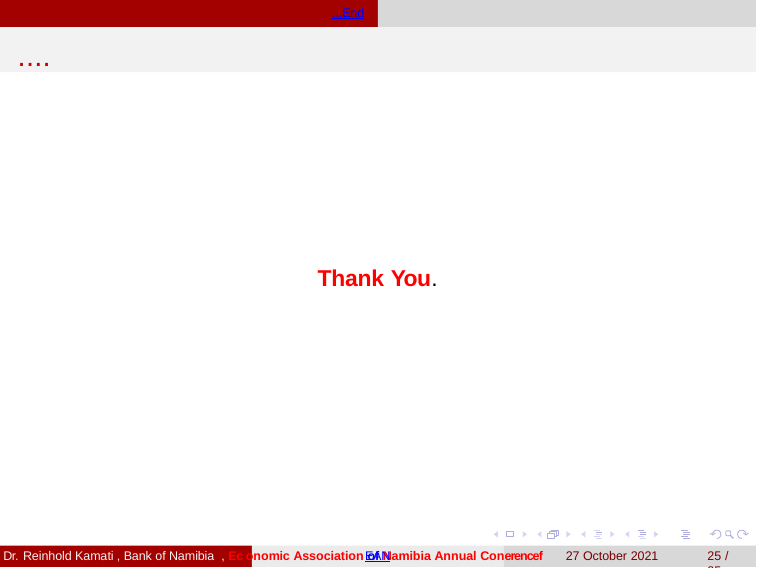

...End
....
Thank You.

Dr. Reinhold Kamati , Bank of Namibia , Ec
EAN
27 October 2021
25 / 25
onomic Association of Namibia Annual Con
erencef